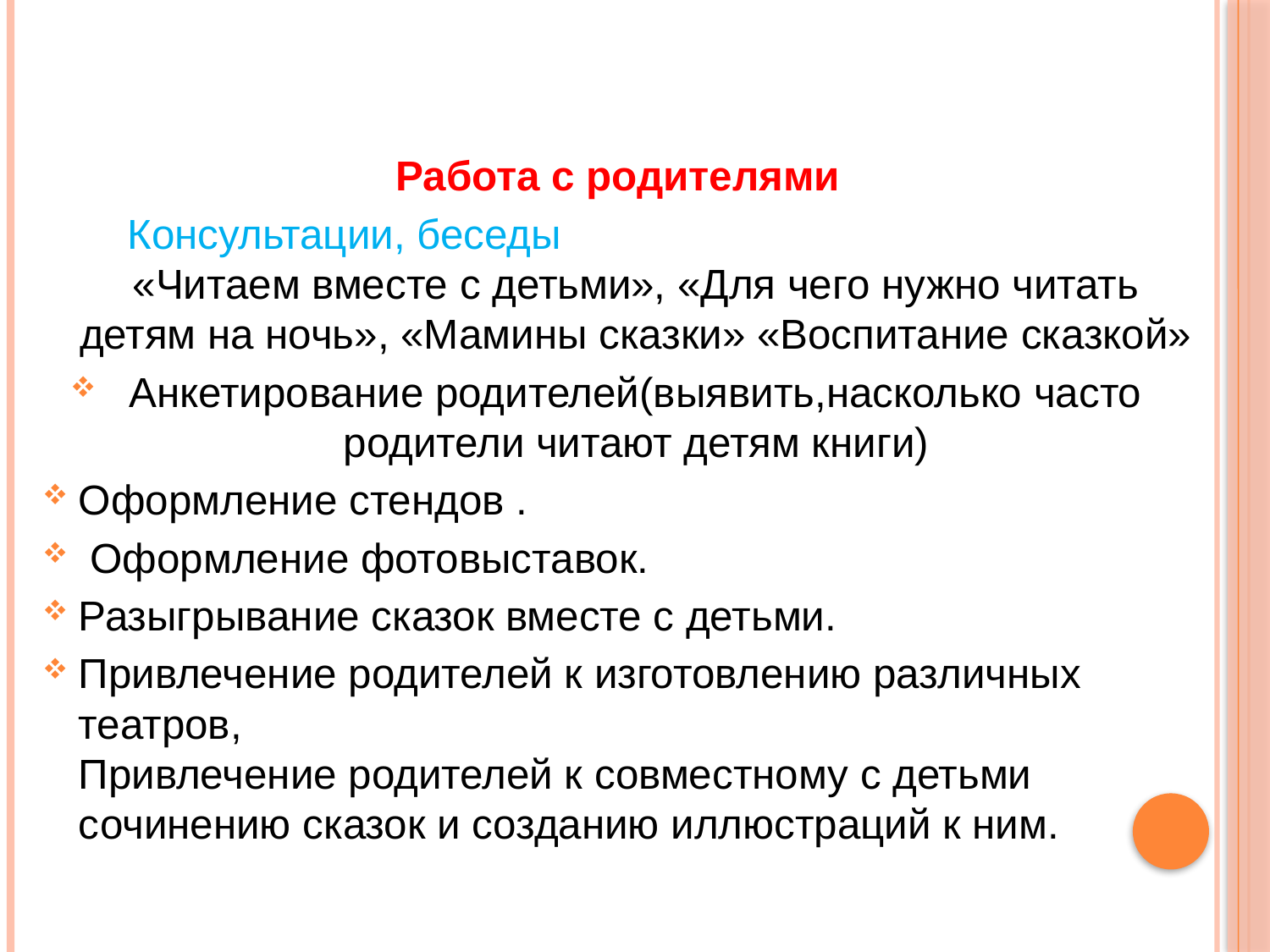

Работа с родителями
Консультации, беседы                                                «Читаем вместе с детьми», «Для чего нужно читать детям на ночь», «Мамины сказки» «Воспитание сказкой»
Анкетирование родителей(выявить,насколько часто родители читают детям книги)
Оформление стендов .
 Оформление фотовыставок.
Разыгрывание сказок вместе с детьми.
Привлечение родителей к изготовлению различных театров,                                                                 Привлечение родителей к совместному с детьми сочинению сказок и созданию иллюстраций к ним.